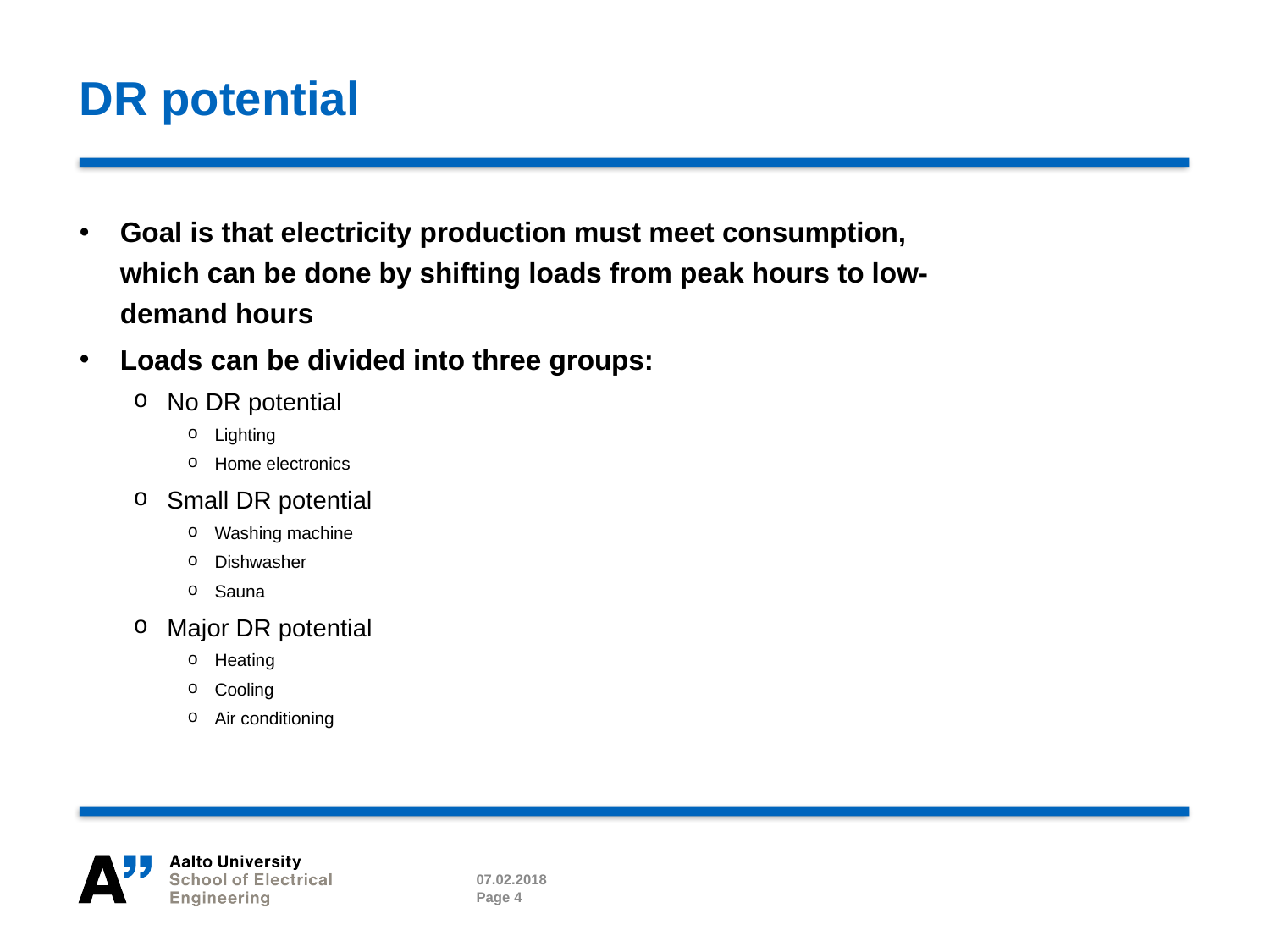

# DR potential
Goal is that electricity production must meet consumption, which can be done by shifting loads from peak hours to low-demand hours
Loads can be divided into three groups:
No DR potential
Lighting
Home electronics
Small DR potential
Washing machine
Dishwasher
Sauna
Major DR potential
Heating
Cooling
Air conditioning

07.02.2018
Page 4